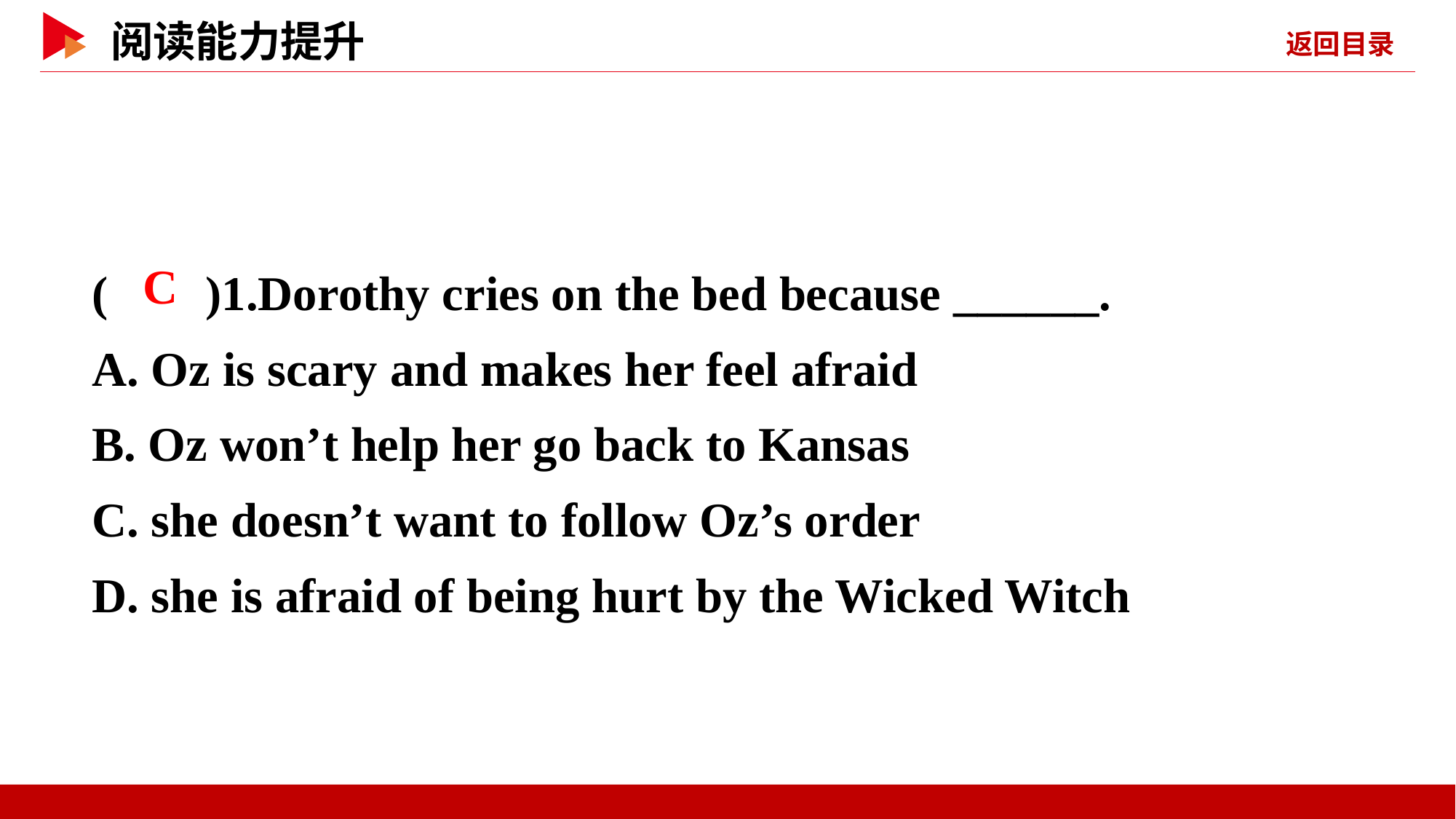

(        )1.Dorothy cries on the bed because ______.
A. Oz is scary and makes her feel afraid
B. Oz won’t help her go back to Kansas
C. she doesn’t want to follow Oz’s order
D. she is afraid of being hurt by the Wicked Witch
   C